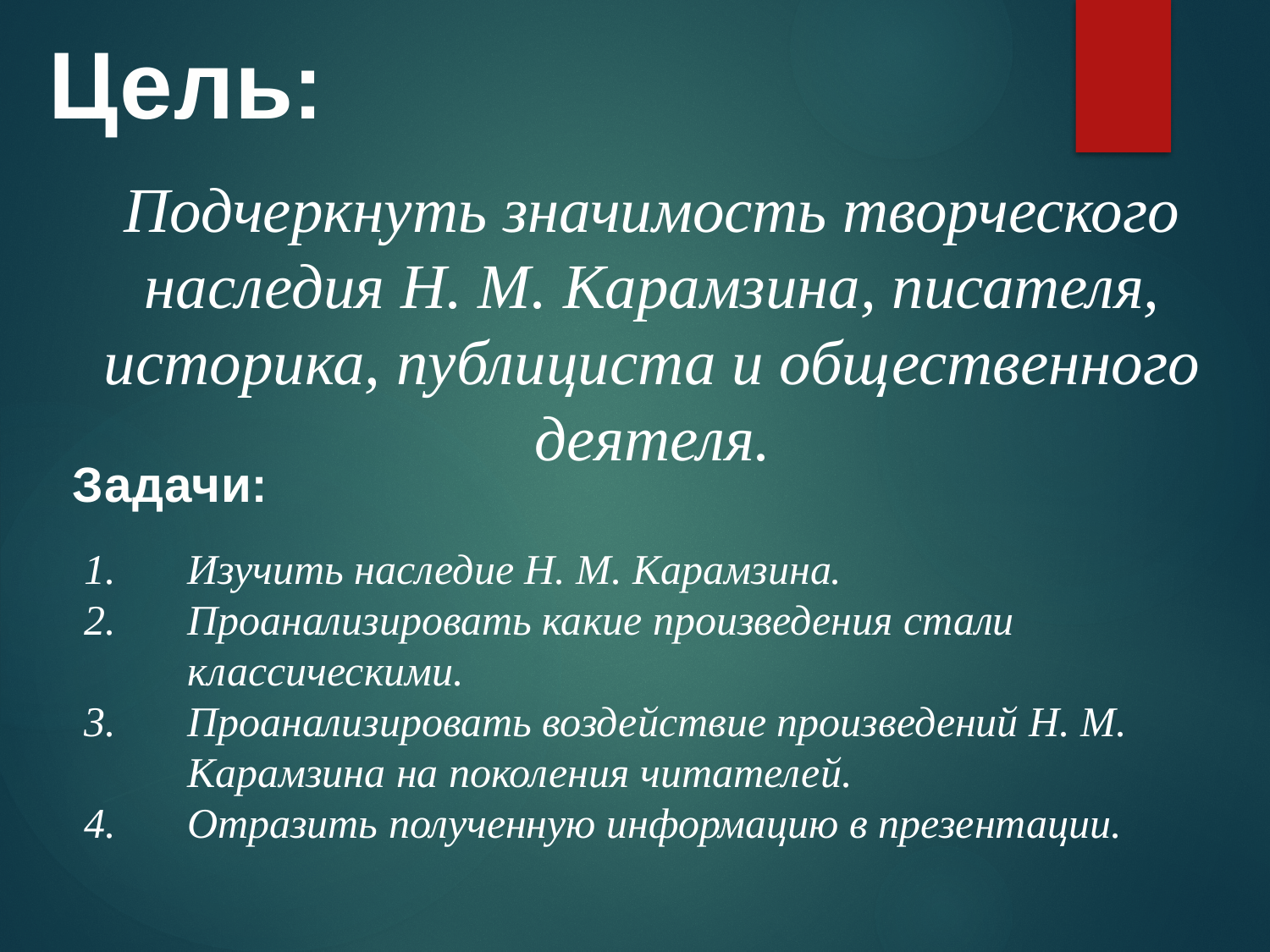

Цель:
Подчеркнуть значимость творческого наследия Н. М. Карамзина, писателя, историка, публициста и общественного деятеля.
Задачи:
Изучить наследие Н. М. Карамзина.
Проанализировать какие произведения стали классическими.
Проанализировать воздействие произведений Н. М. Карамзина на поколения читателей.
Отразить полученную информацию в презентации.